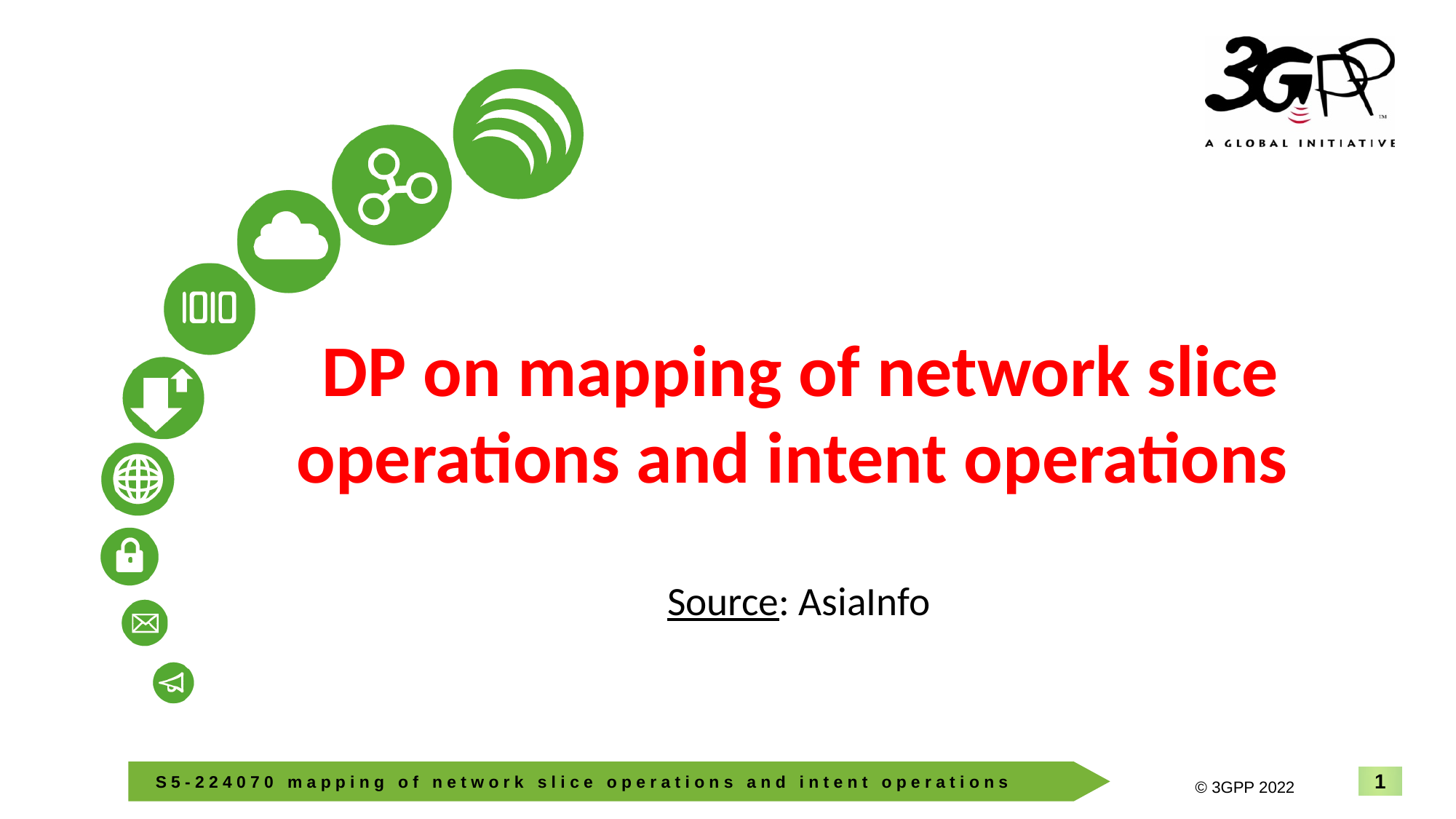

# DP on mapping of network slice operations and intent operations
Source: AsiaInfo